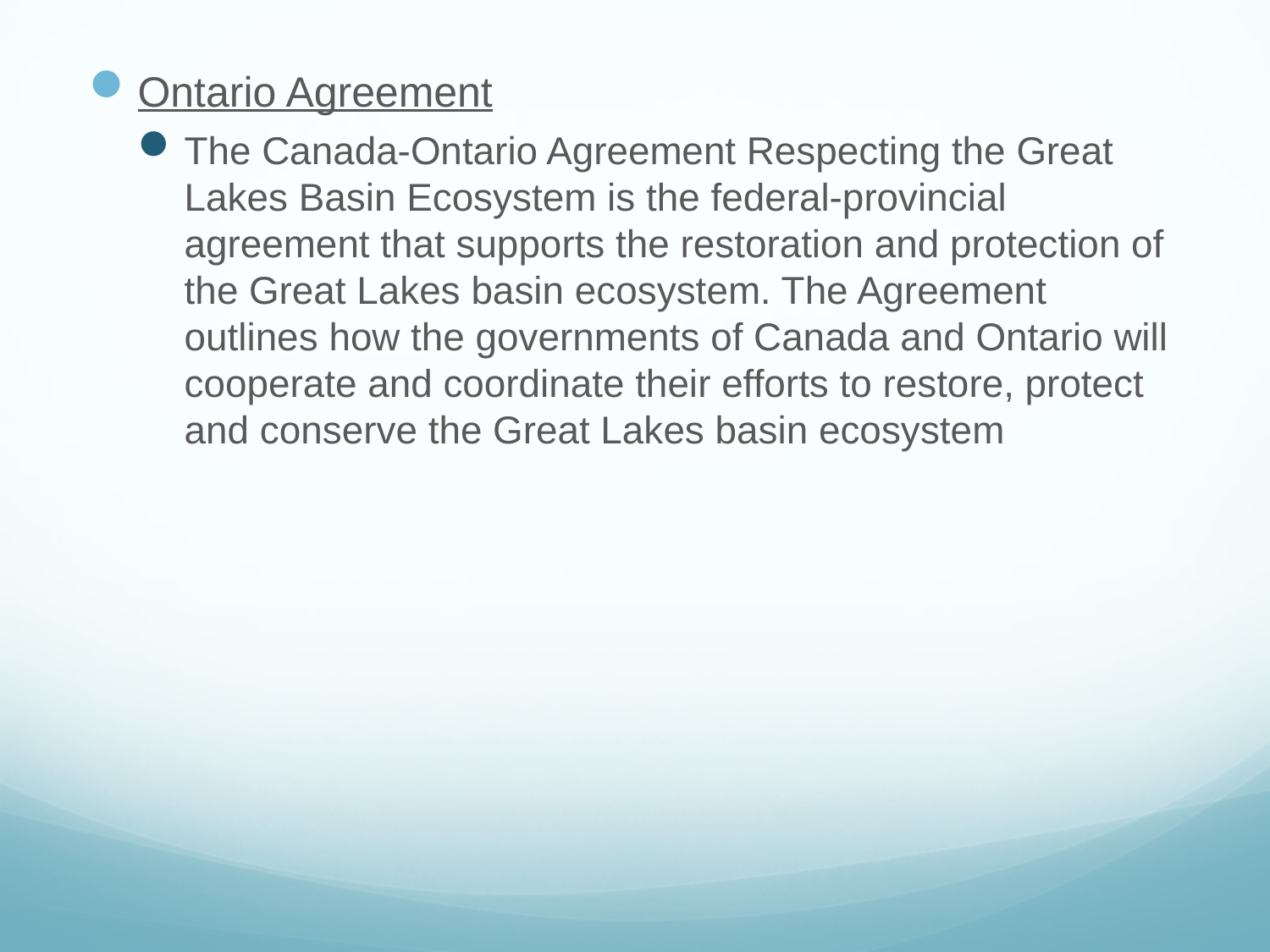

Ontario Agreement
The Canada-Ontario Agreement Respecting the Great Lakes Basin Ecosystem is the federal-provincial agreement that supports the restoration and protection of the Great Lakes basin ecosystem. The Agreement outlines how the governments of Canada and Ontario will cooperate and coordinate their efforts to restore, protect and conserve the Great Lakes basin ecosystem